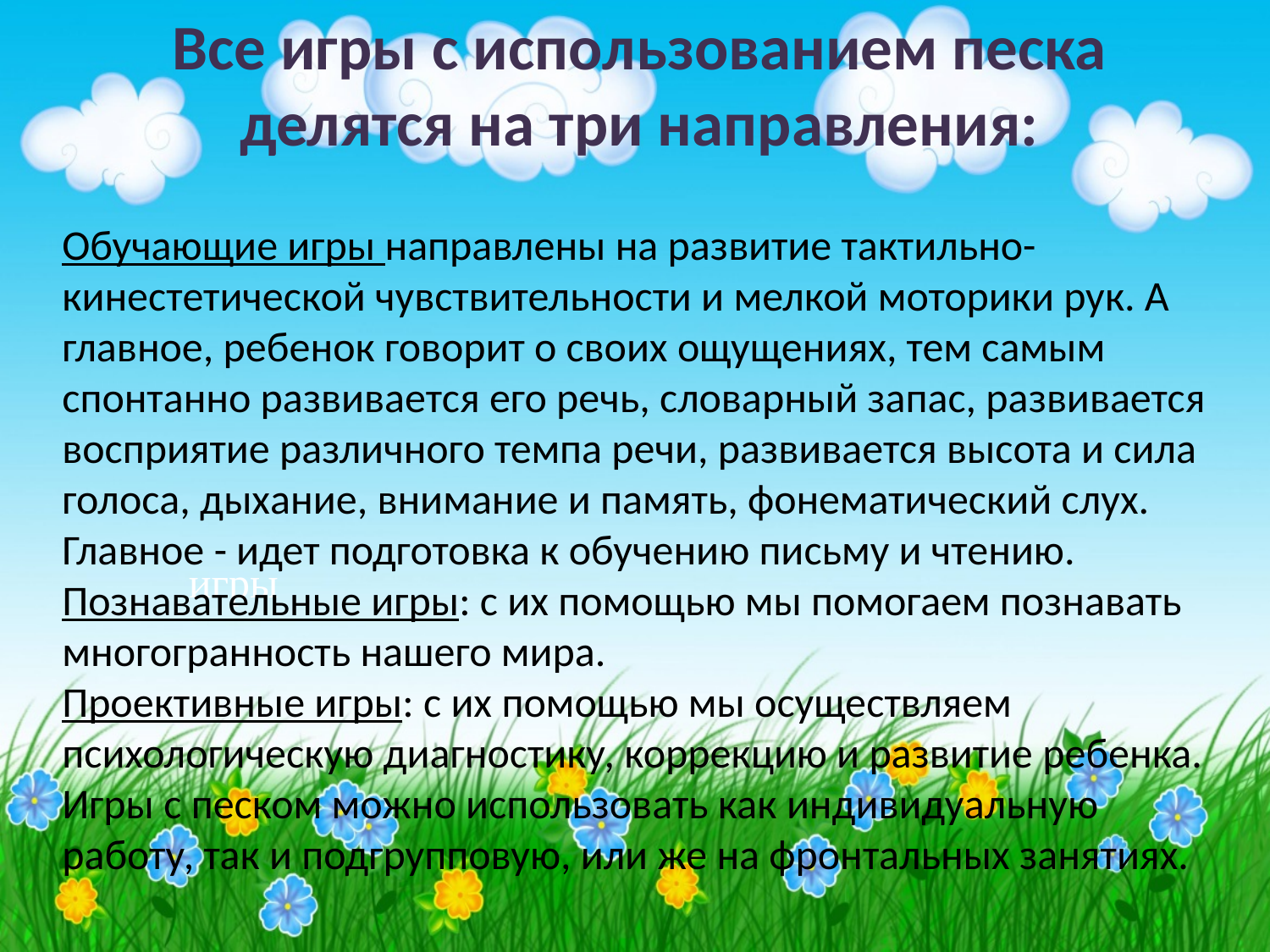

Все игры с использованием песка делятся на три направления:
Обучающие игры направлены на развитие тактильно-кинестетической чувствительности и мелкой моторики рук. А главное, ребенок говорит о своих ощущениях, тем самым спонтанно развивается его речь, словарный запас, развивается восприятие различного темпа речи, развивается высота и сила голоса, дыхание, внимание и память, фонематический слух. Главное - идет подготовка к обучению письму и чтению.
Познавательные игры: с их помощью мы помогаем познавать многогранность нашего мира.
Проективные игры: с их помощью мы осуществляем психологическую диагностику, коррекцию и развитие ребенка.
Игры с песком можно использовать как индивидуальную работу, так и подгрупповую, или же на фронтальных занятиях.

игры